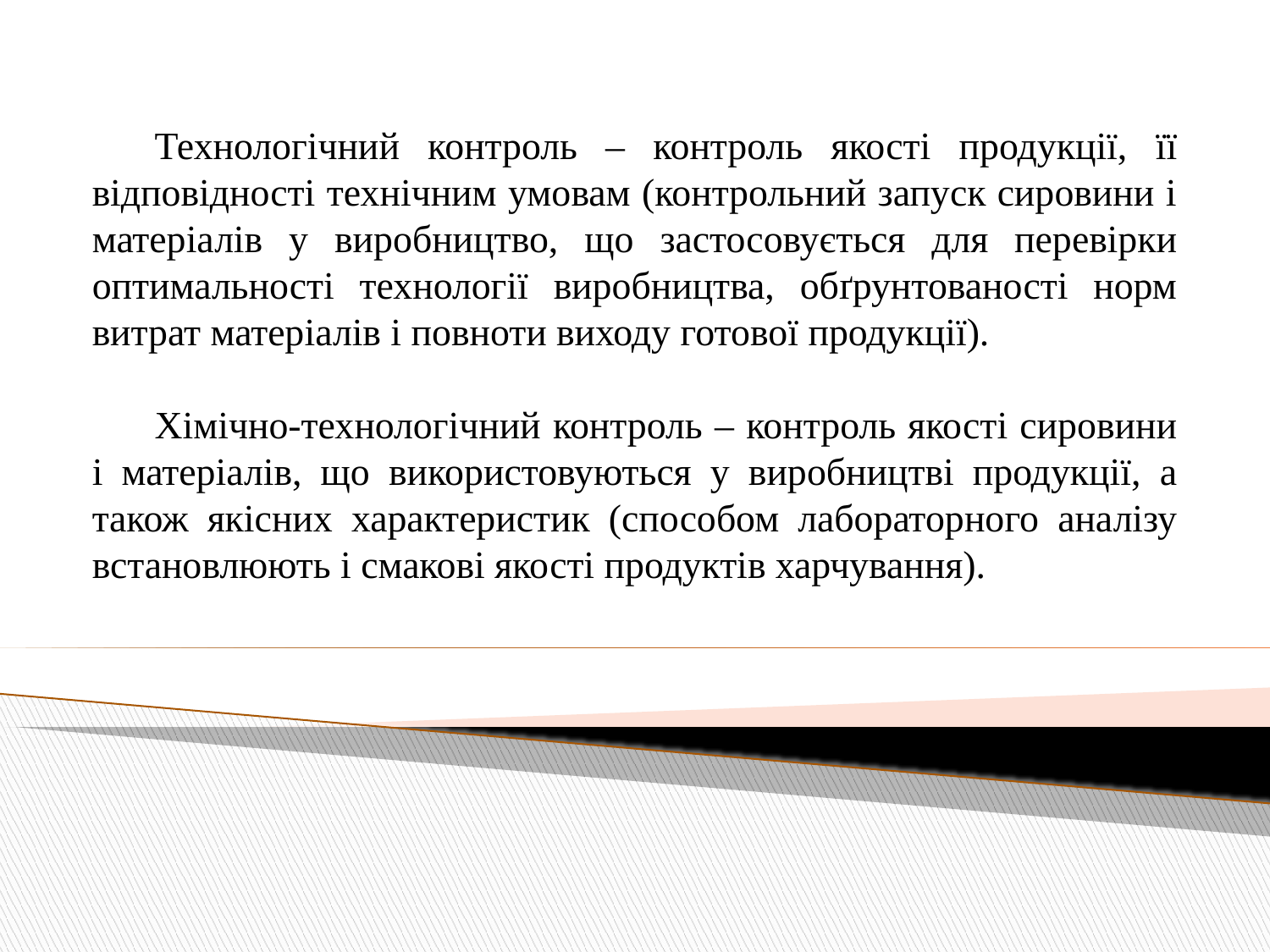

Технологічний контроль – контроль якості продукції, її відповідності технічним умовам (контрольний запуск сировини і матеріалів у виробництво, що застосовується для перевірки оптимальності технології виробництва, обґрунтованості норм витрат матеріалів і повноти виходу готової продукції).

Хімічно-технологічний контроль – контроль якості сировини і матеріалів, що використовуються у виробництві продукції, а також якісних характеристик (способом лабораторного аналізу встановлюють і смакові якості продуктів харчування).